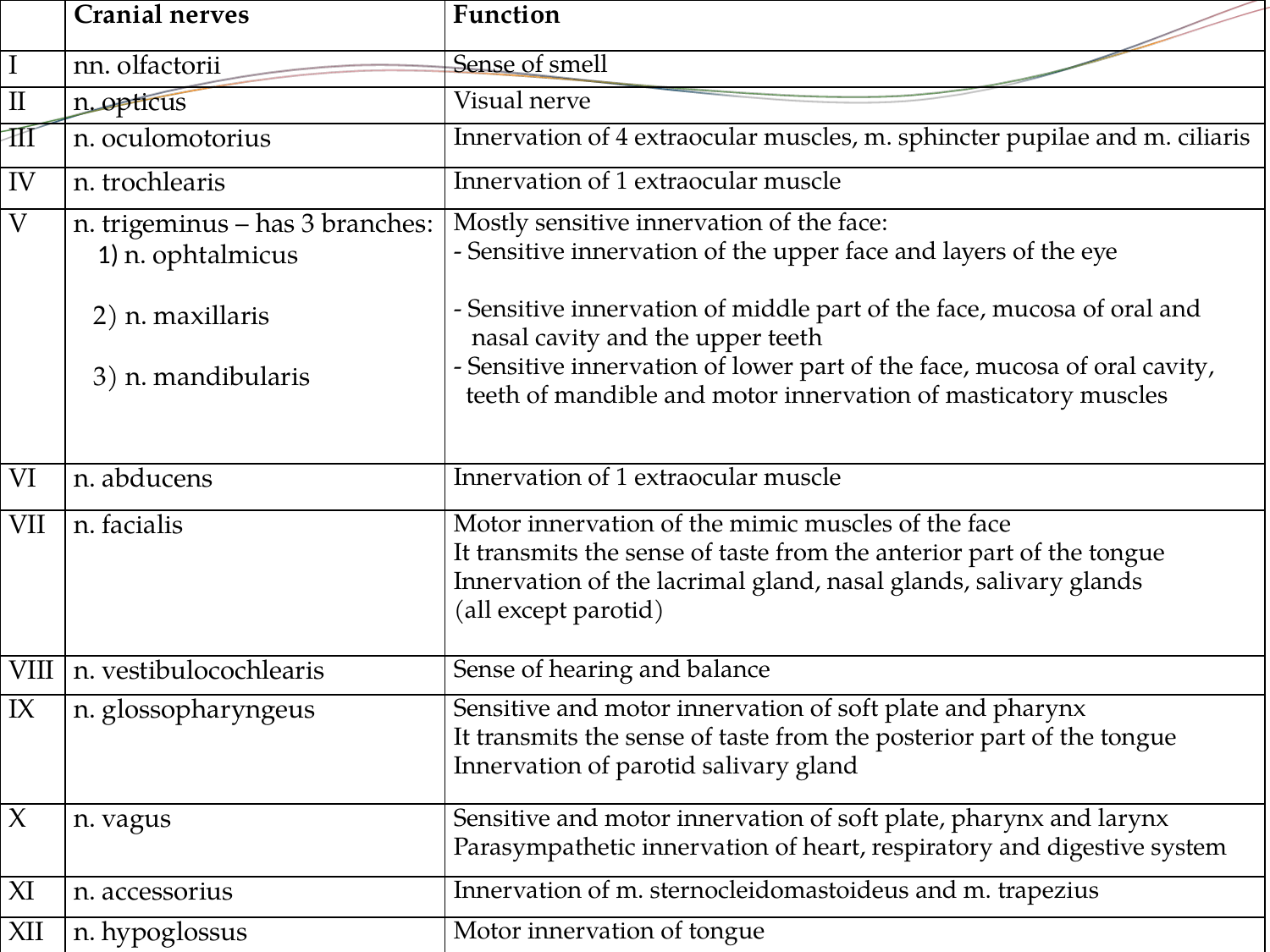

|  | Cranial nerves | Function |
| --- | --- | --- |
| I | nn. olfactorii | Sense of smell |
| II | n. opticus | Visual nerve |
| III | n. oculomotorius | Innervation of 4 extraocular muscles, m. sphincter pupilae and m. ciliaris |
| IV | n. trochlearis | Innervation of 1 extraocular muscle |
| V | n. trigeminus – has 3 branches: 1) n. ophtalmicus 2) n. maxillaris 3) n. mandibularis | Mostly sensitive innervation of the face: - Sensitive innervation of the upper face and layers of the eye - Sensitive innervation of middle part of the face, mucosa of oral and nasal cavity and the upper teeth - Sensitive innervation of lower part of the face, mucosa of oral cavity, teeth of mandible and motor innervation of masticatory muscles |
| VI | n. abducens | Innervation of 1 extraocular muscle |
| VII | n. facialis | Motor innervation of the mimic muscles of the face It transmits the sense of taste from the anterior part of the tongue Innervation of the lacrimal gland, nasal glands, salivary glands (all except parotid) |
| VIII | n. vestibulocochlearis | Sense of hearing and balance |
| IX | n. glossopharyngeus | Sensitive and motor innervation of soft plate and pharynx It transmits the sense of taste from the posterior part of the tongue Innervation of parotid salivary gland |
| X | n. vagus | Sensitive and motor innervation of soft plate, pharynx and larynx Parasympathetic innervation of heart, respiratory and digestive system |
| XI | n. accessorius | Innervation of m. sternocleidomastoideus and m. trapezius |
| XII | n. hypoglossus | Motor innervation of tongue |